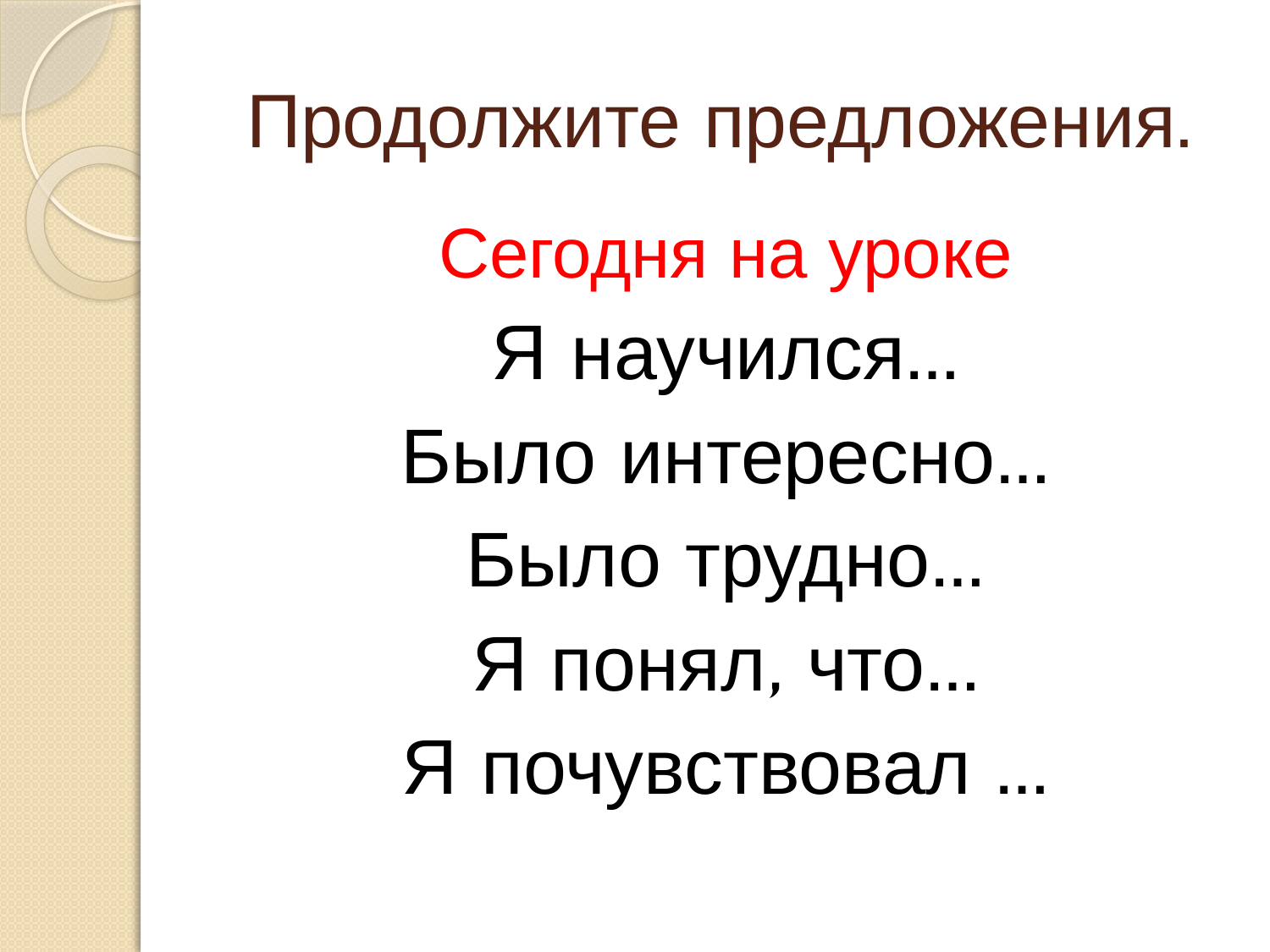

# Продолжите предложения.
Сегодня на уроке
Я научился…
Было интересно…
Было трудно…
Я понял, что…
Я почувствовал …